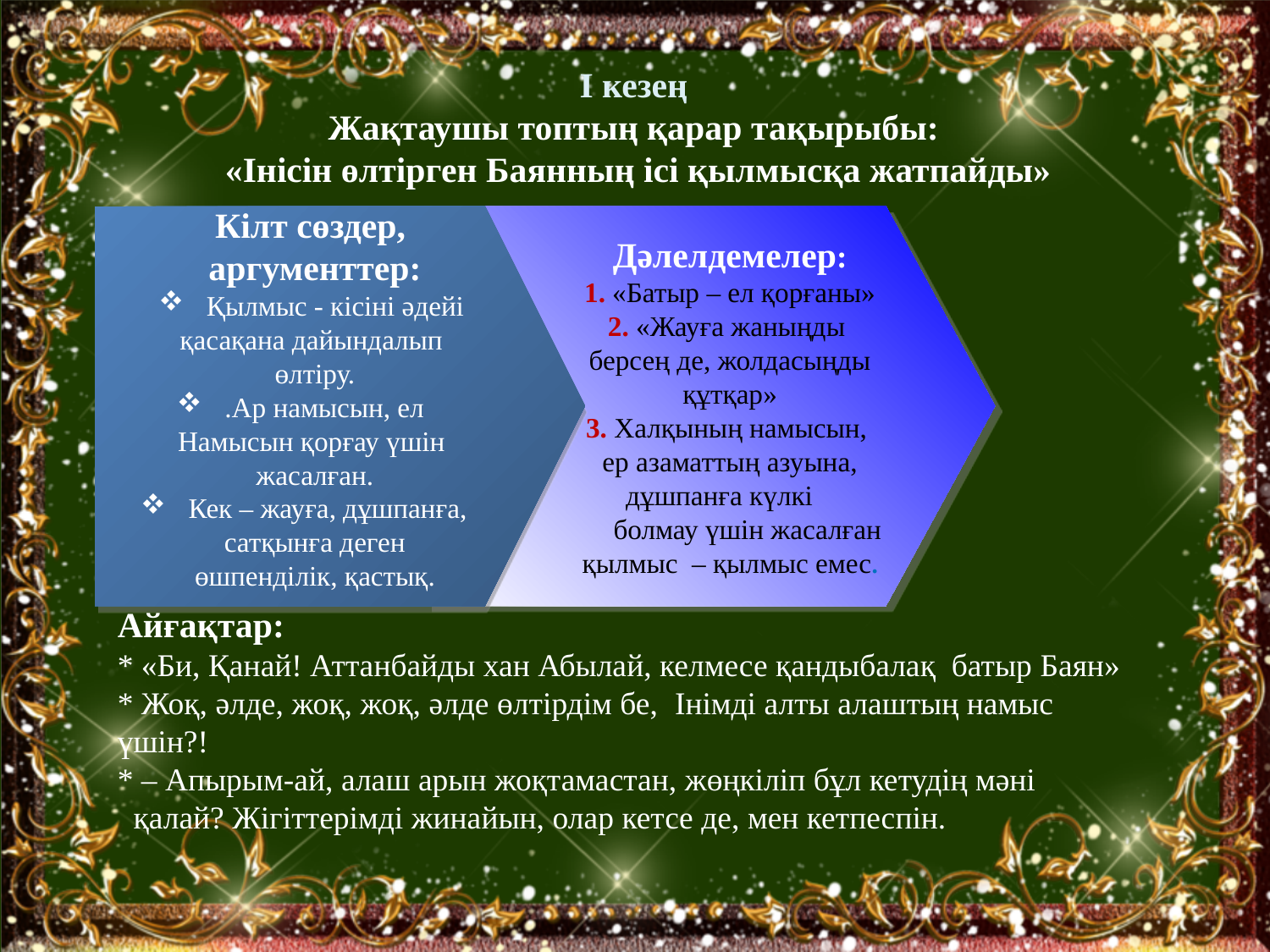

І кезең
Жақтаушы топтың қарар тақырыбы:
 «Інісін өлтірген Баянның ісі қылмысқа жатпайды»

Кілт сөздер,
аргументтер:
Қылмыс - кісіні әдейі
қасақана дайындалып
өлтіру.
.Ар намысын, ел
Намысын қорғау үшін
жасалған.
Кек – жауға, дұшпанға,
 сатқынға деген
өшпенділік, қастық.

Дәлелдемелер:
1. «Батыр – ел қорғаны»
2. «Жауға жаныңды
берсең де, жолдасыңды құтқар»
3. Халқының намысын,
ер азаматтың азуына, дұшпанға күлкі
     болмау үшін жасалған қылмыс  – қылмыс емес.
Айғақтар:
* «Би, Қанай! Аттанбайды хан Абылай, келмесе қандыбалақ  батыр Баян»
* Жоқ, әлде, жоқ, жоқ, әлде өлтірдім бе,  Інімді алты алаштың намыс үшін?!
* – Апырым-ай, алаш арын жоқтамастан, жөңкіліп бұл кетудің мәні
  қалай? Жігіттерімді жинайын, олар кетсе де, мен кетпеспін.